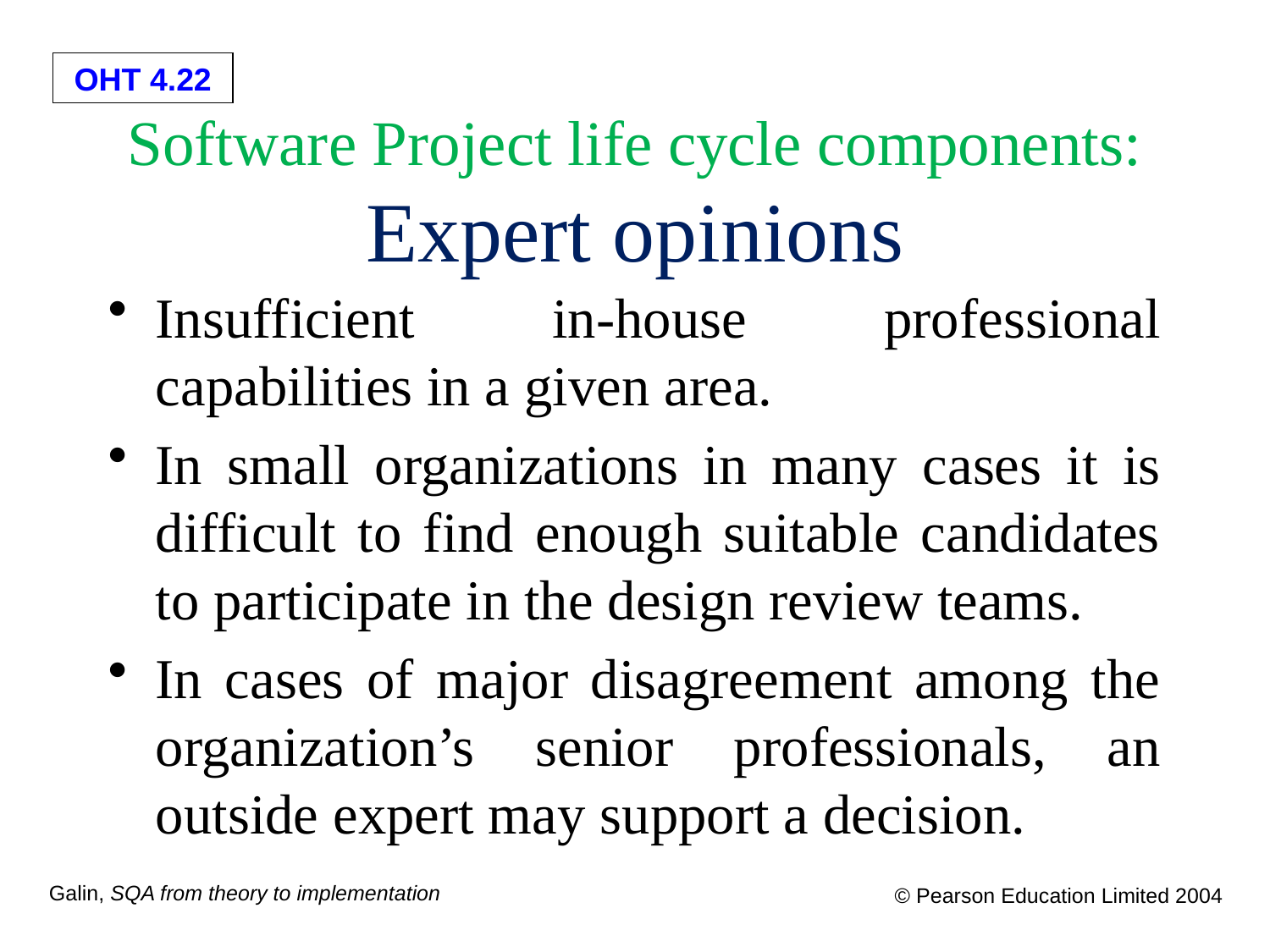

# Software Project life cycle components: Expert opinions
Insufficient in-house professional capabilities in a given area.
In small organizations in many cases it is difficult to find enough suitable candidates to participate in the design review teams.
In cases of major disagreement among the organization’s senior professionals, an outside expert may support a decision.